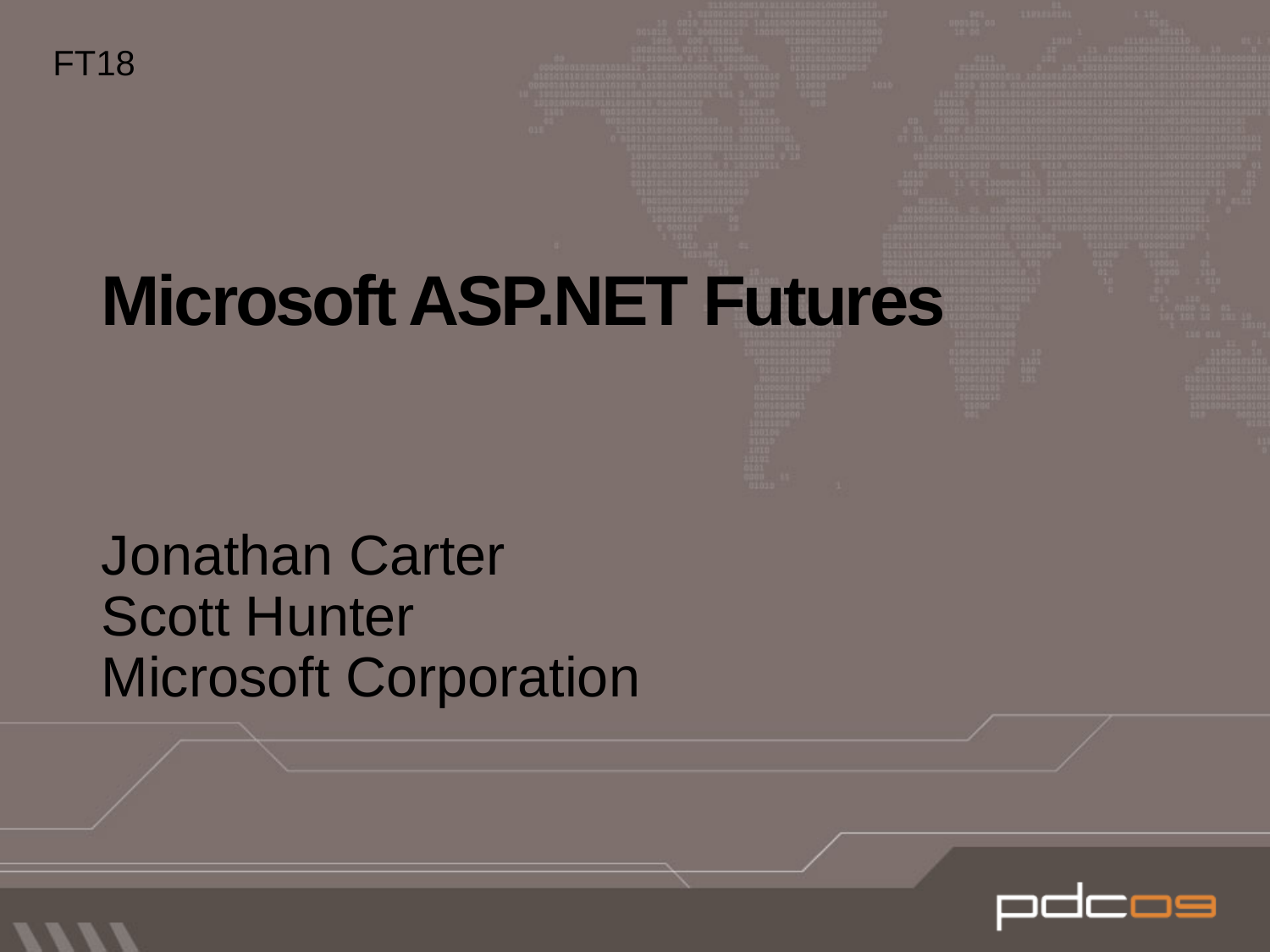

FT18
# Microsoft ASP.NET Futures
Jonathan Carter
Scott Hunter
Microsoft Corporation